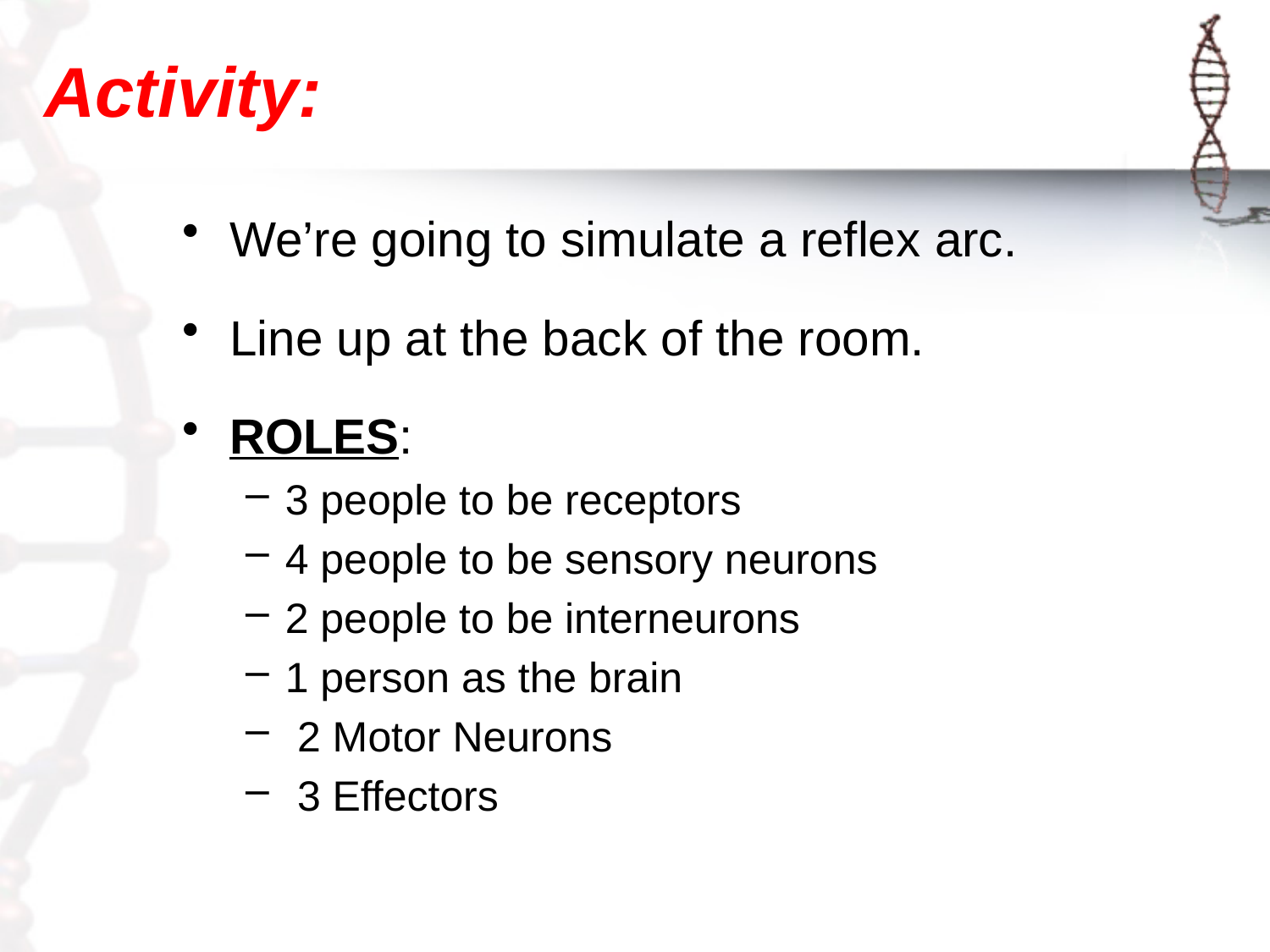

# Activity:
We’re going to simulate a reflex arc.

Line up at the back of the room.

ROLES:
3 people to be receptors
4 people to be sensory neurons
2 people to be interneurons
1 person as the brain
 2 Motor Neurons
 3 Effectors